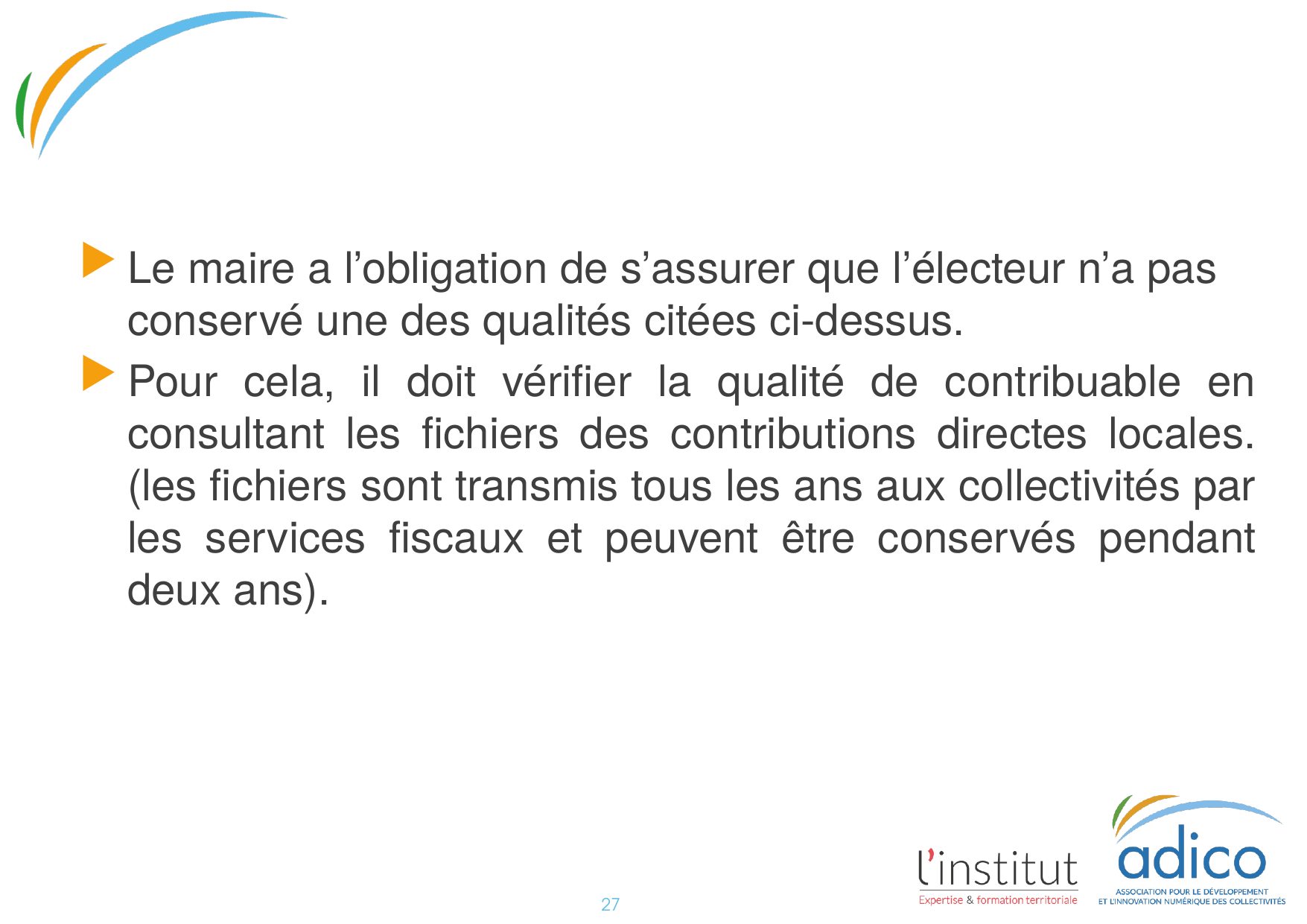

#

Le maire a l’obligation de s’assurer que l’électeur n’a pas conservé une des qualités citées ci-dessus.
Pour cela, il doit vérifier la qualité de contribuable en consultant les fichiers des contributions directes locales.(les fichiers sont transmis tous les ans aux collectivités par les services fiscaux et peuvent être conservés pendant deux ans).